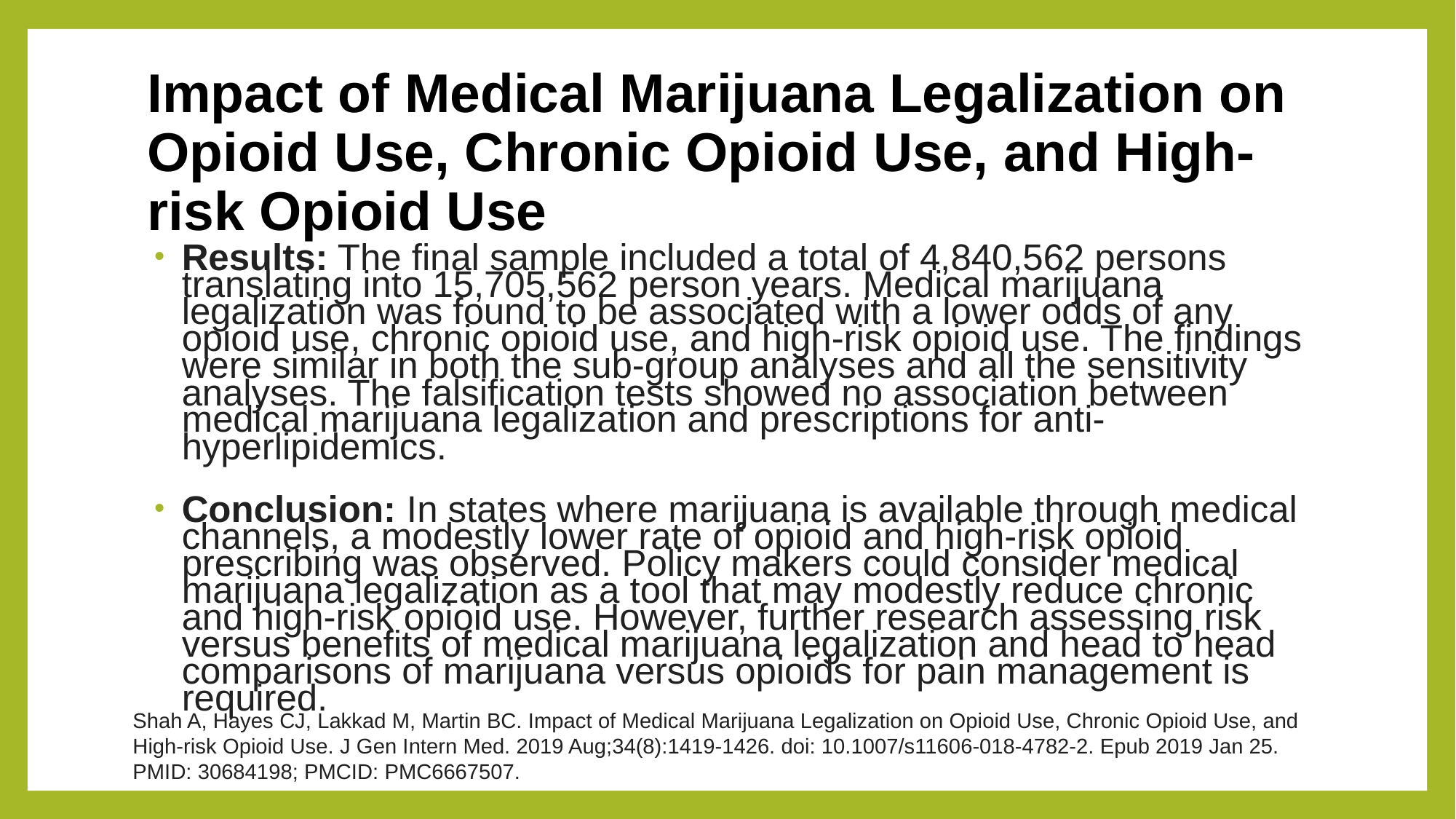

# Impact of Medical Marijuana Legalization on Opioid Use, Chronic Opioid Use, and High-risk Opioid Use
Results: The final sample included a total of 4,840,562 persons translating into 15,705,562 person years. Medical marijuana legalization was found to be associated with a lower odds of any opioid use, chronic opioid use, and high-risk opioid use. The findings were similar in both the sub-group analyses and all the sensitivity analyses. The falsification tests showed no association between medical marijuana legalization and prescriptions for anti-hyperlipidemics.
Conclusion: In states where marijuana is available through medical channels, a modestly lower rate of opioid and high-risk opioid prescribing was observed. Policy makers could consider medical marijuana legalization as a tool that may modestly reduce chronic and high-risk opioid use. However, further research assessing risk versus benefits of medical marijuana legalization and head to head comparisons of marijuana versus opioids for pain management is required.

Shah A, Hayes CJ, Lakkad M, Martin BC. Impact of Medical Marijuana Legalization on Opioid Use, Chronic Opioid Use, and High-risk Opioid Use. J Gen Intern Med. 2019 Aug;34(8):1419-1426. doi: 10.1007/s11606-018-4782-2. Epub 2019 Jan 25. PMID: 30684198; PMCID: PMC6667507.